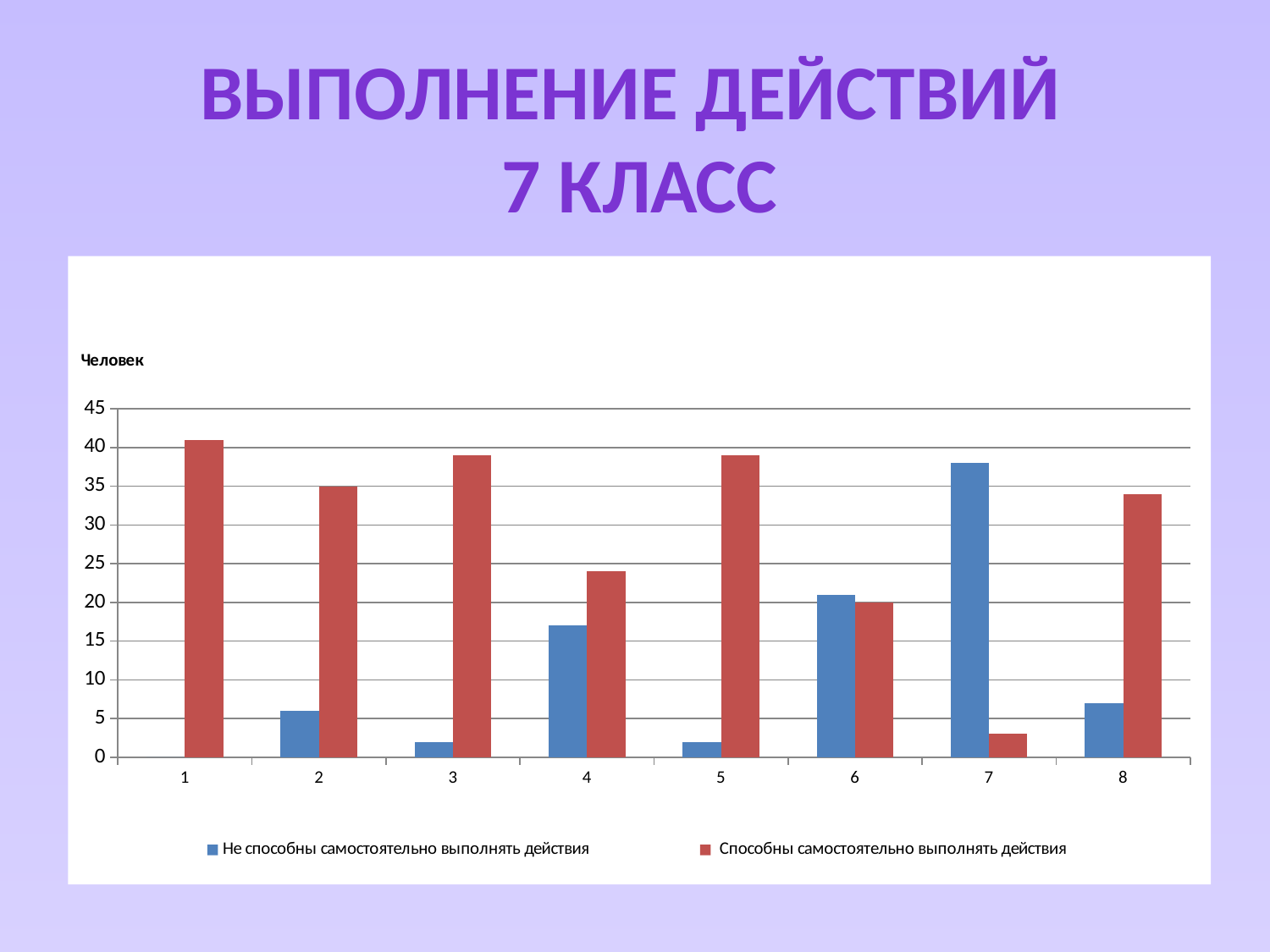

Выполнение действий
7 класс

### Chart

| Category | Не способны самостоятельно выполнять действия |  Способны самостоятельно выполнять действия |
|---|---|---|